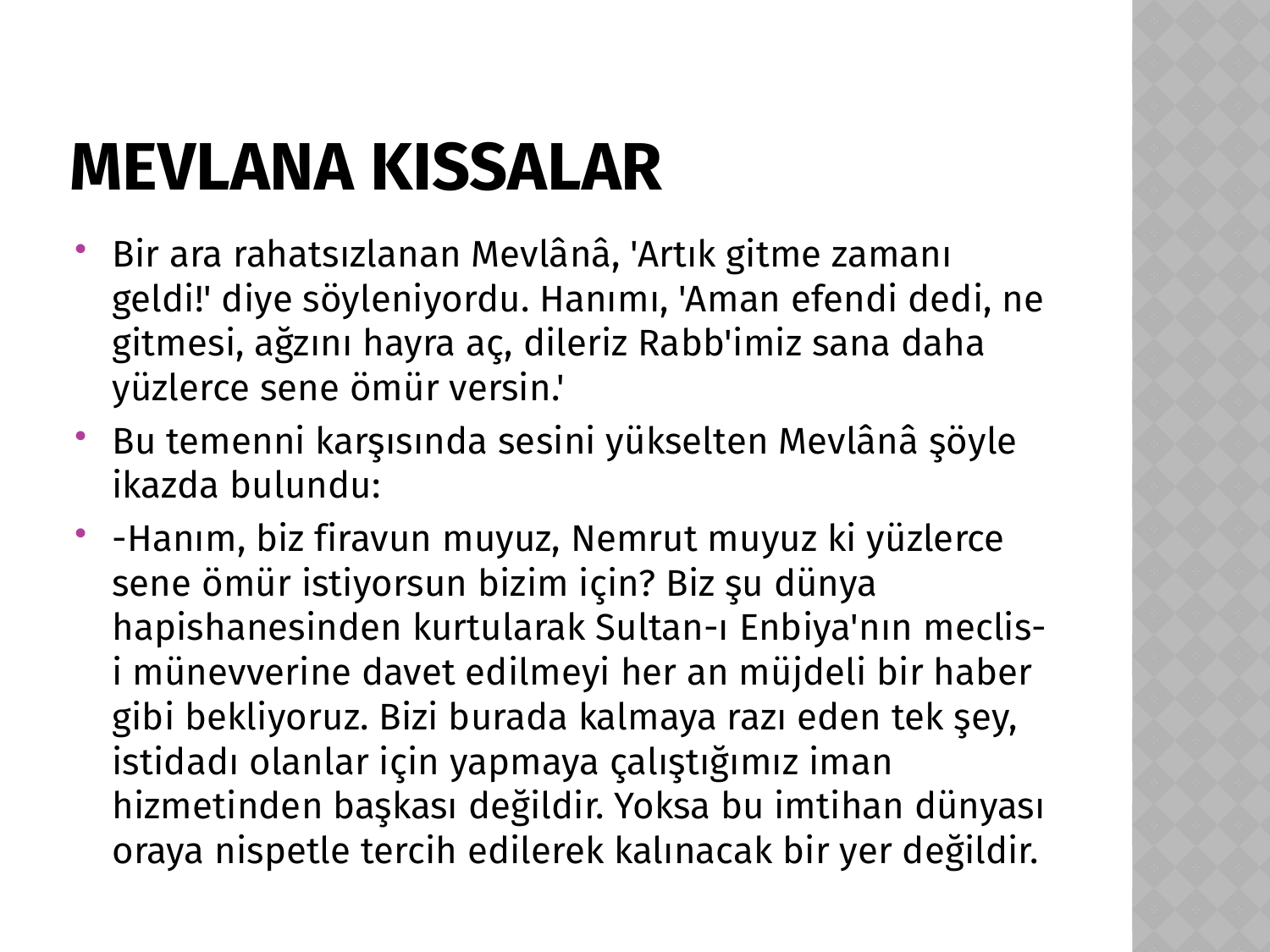

# Mevlana Kıssalar
Bir ara rahatsızlanan Mevlânâ, 'Artık gitme zamanı geldi!' diye söyleniyordu. Hanımı, 'Aman efendi dedi, ne gitmesi, ağzını hayra aç, dileriz Rabb'imiz sana daha yüzlerce sene ömür versin.'
Bu temenni karşısında sesini yükselten Mevlânâ şöyle ikazda bulundu:
-Hanım, biz firavun muyuz, Nemrut muyuz ki yüzlerce sene ömür istiyorsun bizim için? Biz şu dünya hapishanesinden kurtularak Sultan-ı Enbiya'nın meclis-i münevverine davet edilmeyi her an müjdeli bir haber gibi bekliyoruz. Bizi burada kalmaya razı eden tek şey, istidadı olanlar için yapmaya çalıştığımız iman hizmetinden başkası değildir. Yoksa bu imtihan dünyası oraya nispetle tercih edilerek kalınacak bir yer değildir.